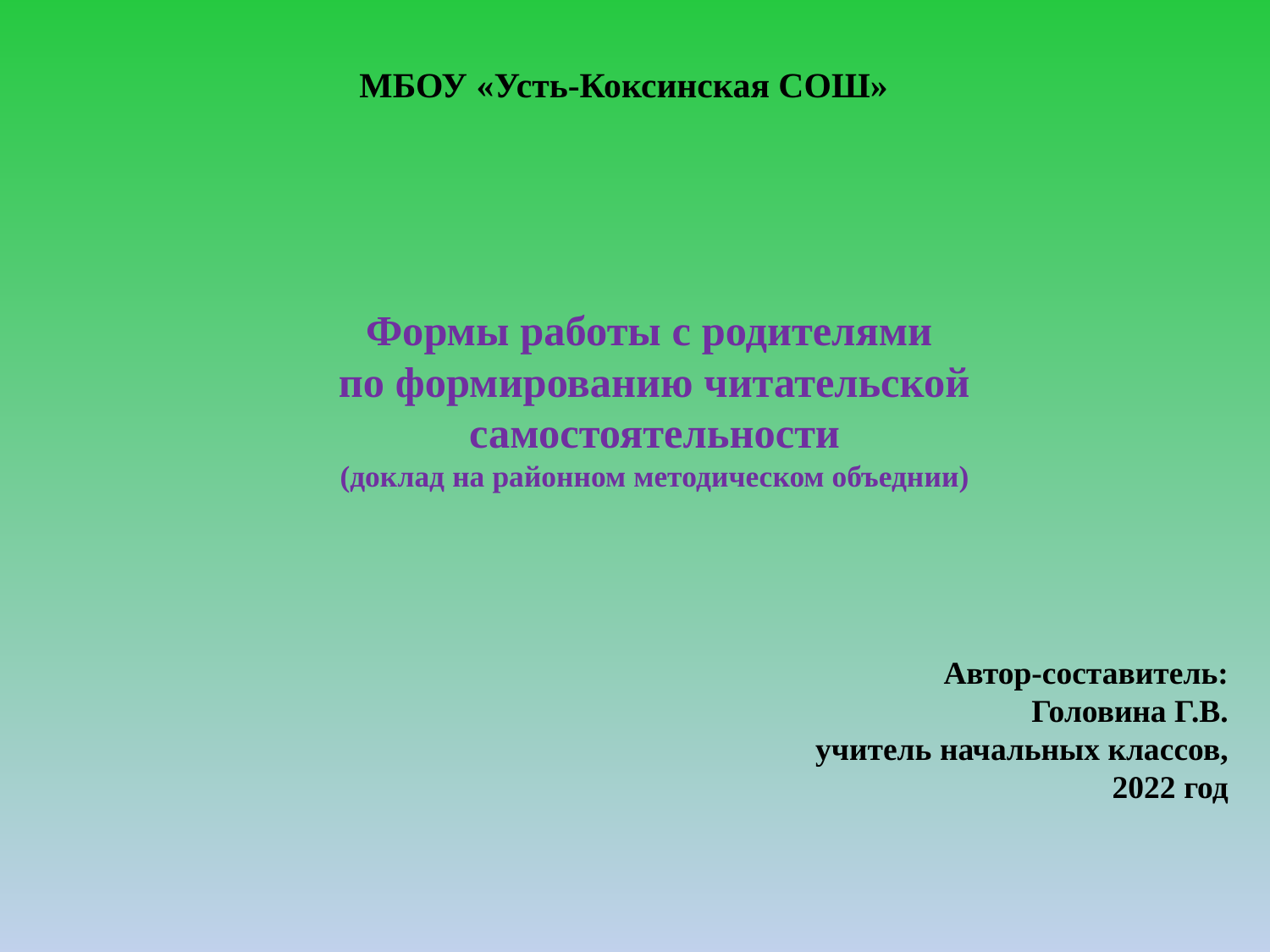

МБОУ «Усть-Коксинская СОШ»
# Формы работы с родителями по формированию читательской самостоятельности (доклад на районном методическом объеднии)
Автор-составитель:
Головина Г.В.
учитель начальных классов,
2022 год